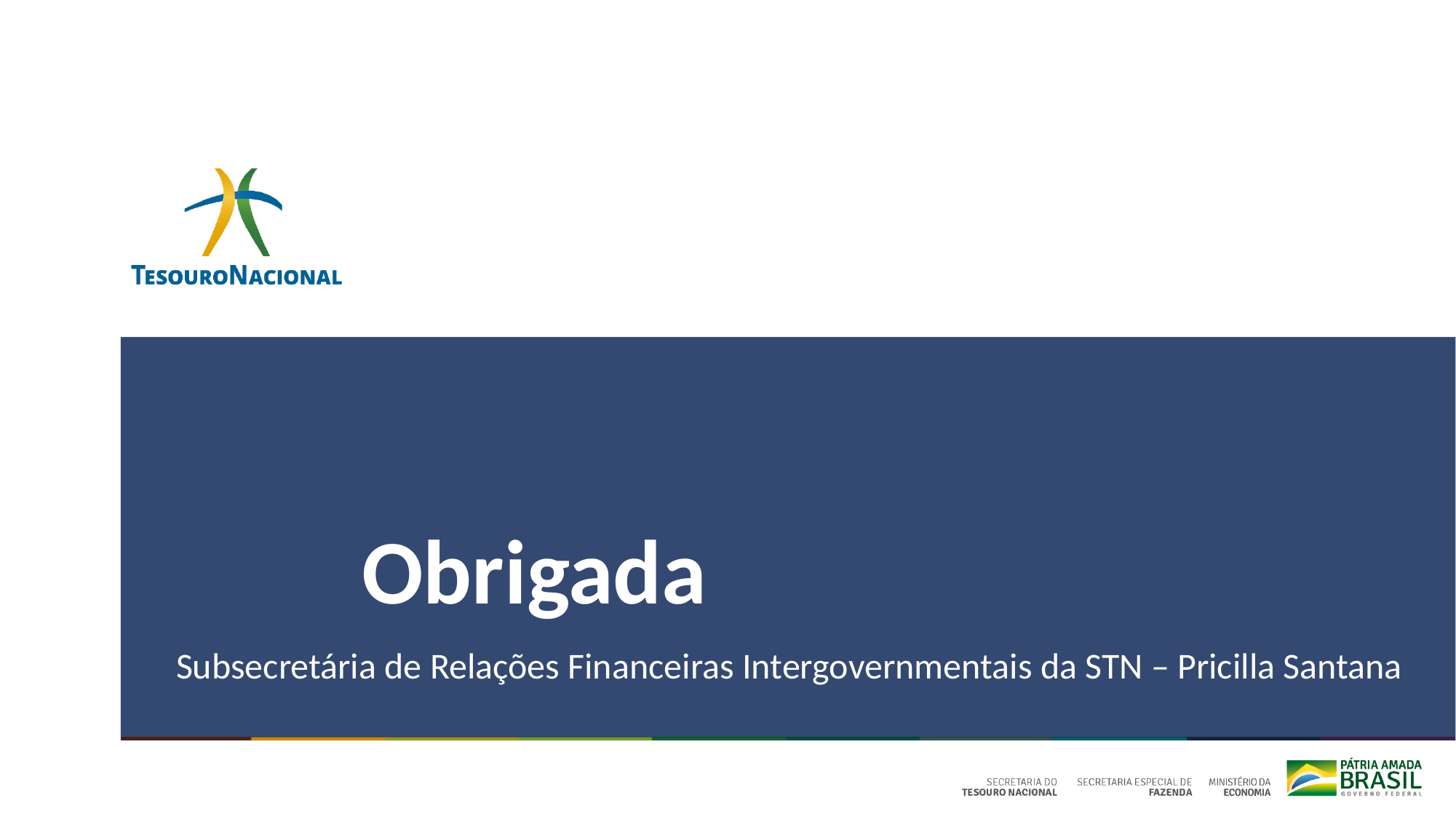

# Obrigada
Subsecretária de Relações Financeiras Intergovernmentais da STN – Pricilla Santana